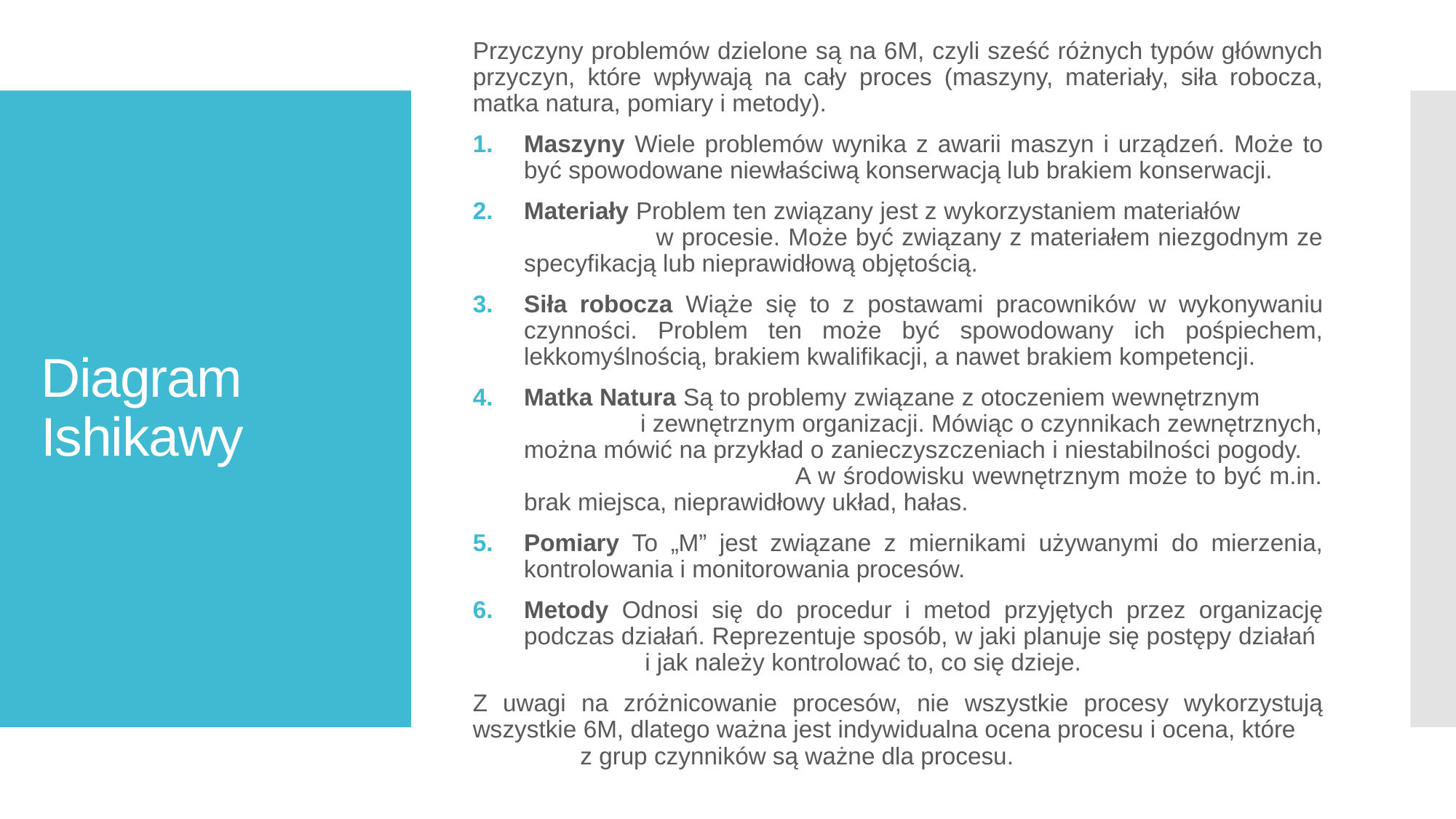

Przyczyny problemów dzielone są na 6M, czyli sześć różnych typów głównych przyczyn, które wpływają na cały proces (maszyny, materiały, siła robocza, matka natura, pomiary i metody).
Maszyny Wiele problemów wynika z awarii maszyn i urządzeń. Może to być spowodowane niewłaściwą konserwacją lub brakiem konserwacji.
Materiały Problem ten związany jest z wykorzystaniem materiałów                             w procesie. Może być związany z materiałem niezgodnym ze specyfikacją lub nieprawidłową objętością.
Siła robocza Wiąże się to z postawami pracowników w wykonywaniu czynności. Problem ten może być spowodowany ich pośpiechem, lekkomyślnością, brakiem kwalifikacji, a nawet brakiem kompetencji.
Matka Natura Są to problemy związane z otoczeniem wewnętrznym                           i zewnętrznym organizacji. Mówiąc o czynnikach zewnętrznych, można mówić na przykład o zanieczyszczeniach i niestabilności pogody.                                      A w środowisku wewnętrznym może to być m.in. brak miejsca, nieprawidłowy układ, hałas.
Pomiary To „M” jest związane z miernikami używanymi do mierzenia, kontrolowania i monitorowania procesów.
Metody Odnosi się do procedur i metod przyjętych przez organizację podczas działań. Reprezentuje sposób, w jaki planuje się postępy działań                    i jak należy kontrolować to, co się dzieje.
Z uwagi na zróżnicowanie procesów, nie wszystkie procesy wykorzystują wszystkie 6M, dlatego ważna jest indywidualna ocena procesu i ocena, które                     z grup czynników są ważne dla procesu.
# Diagram Ishikawy